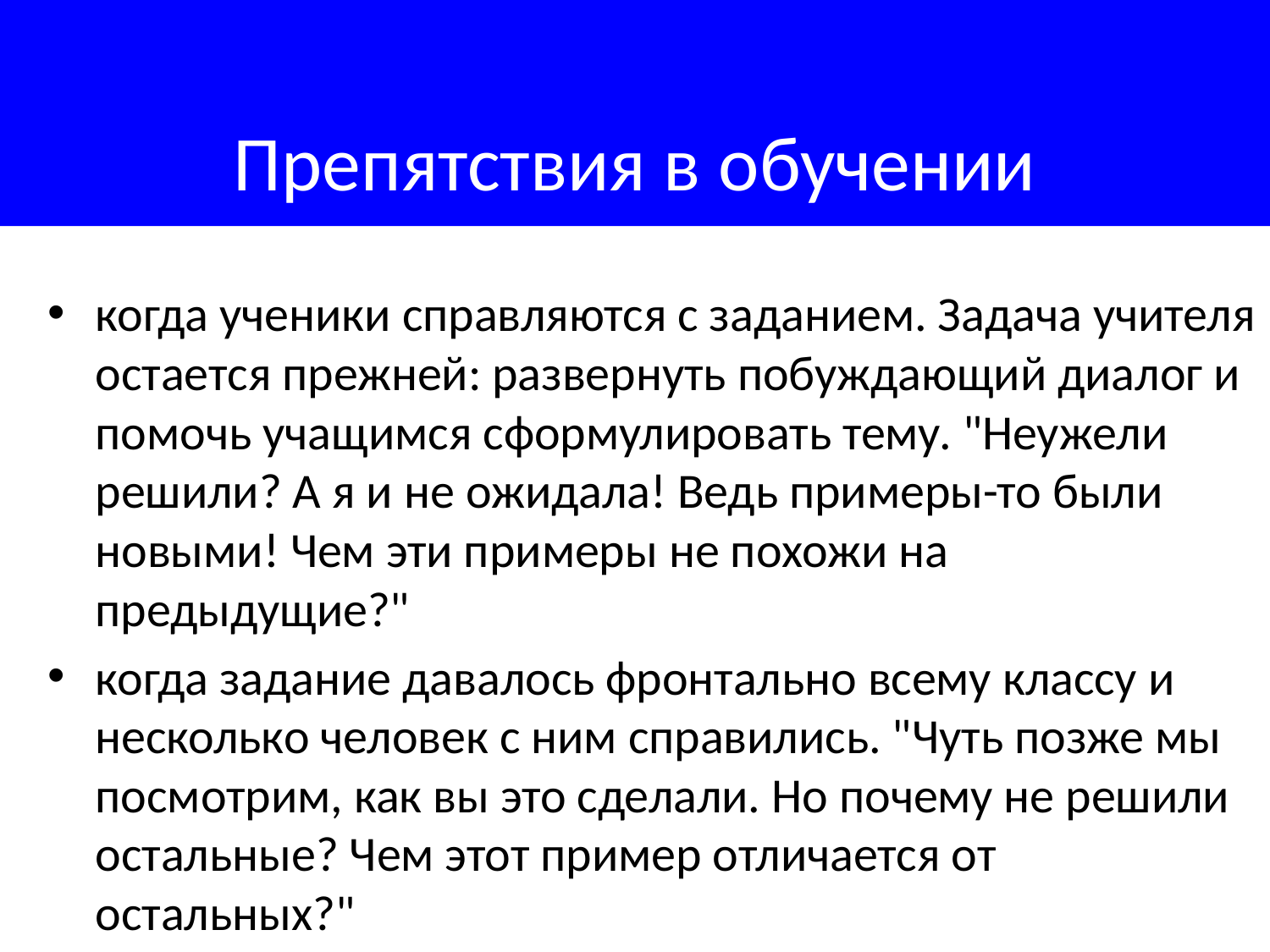

# Препятствия в обучении
когда ученики справляются с заданием. Задача учителя остается прежней: развернуть побуждающий диалог и помочь учащимся сформулировать тему. "Неужели решили? А я и не ожидала! Ведь примеры-то были новыми! Чем эти примеры не похожи на предыдущие?"
когда задание давалось фронтально всему классу и несколько человек с ним справились. "Чуть позже мы посмотрим, как вы это сделали. Но почему не решили остальные? Чем этот пример отличается от остальных?"